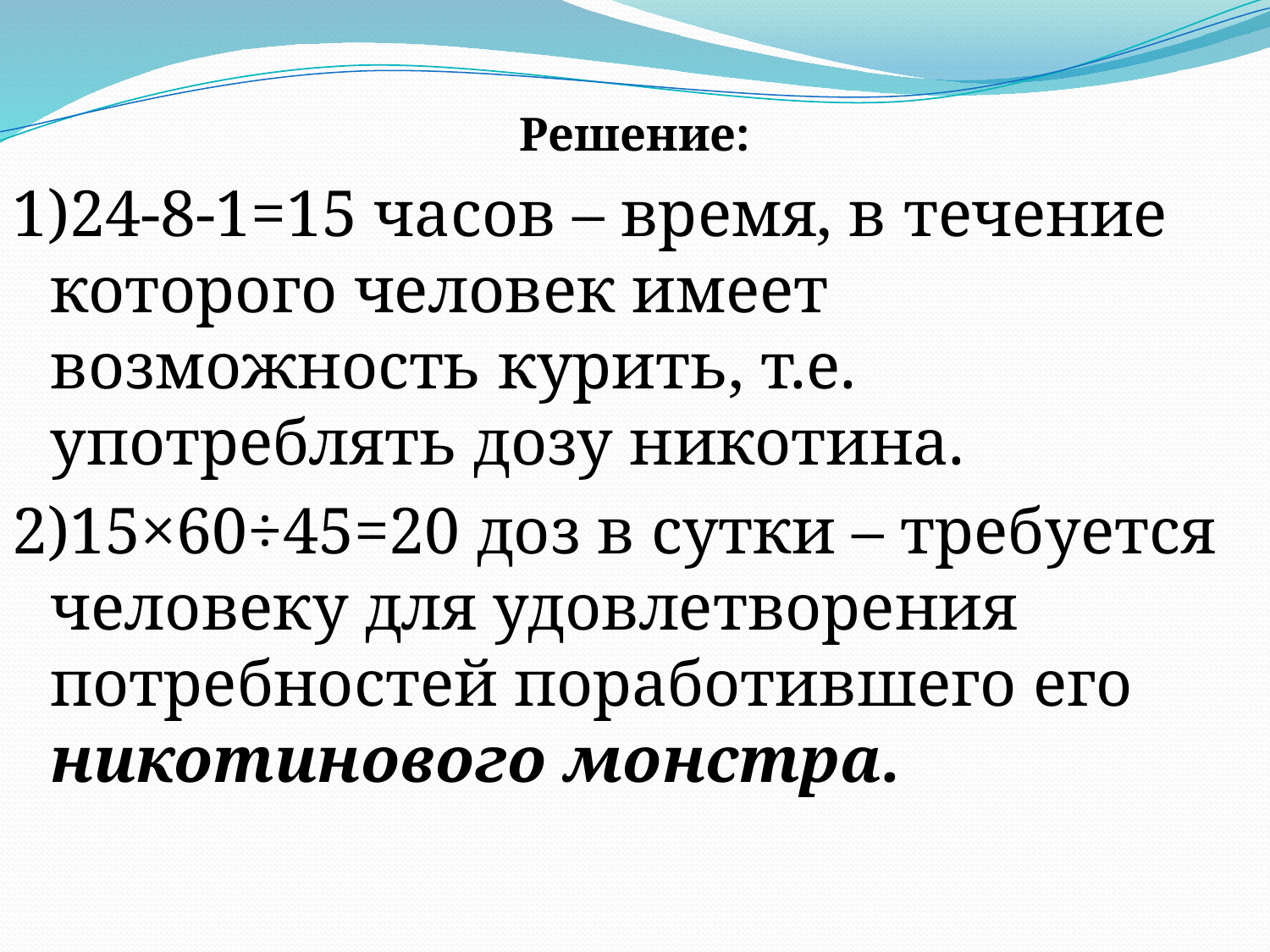

#
Решение:
1)24-8-1=15 часов – время, в течение которого человек имеет возможность курить, т.е. употреблять дозу никотина.
2)15×60÷45=20 доз в сутки – требуется человеку для удовлетворения потребностей поработившего его никотинового монстра.